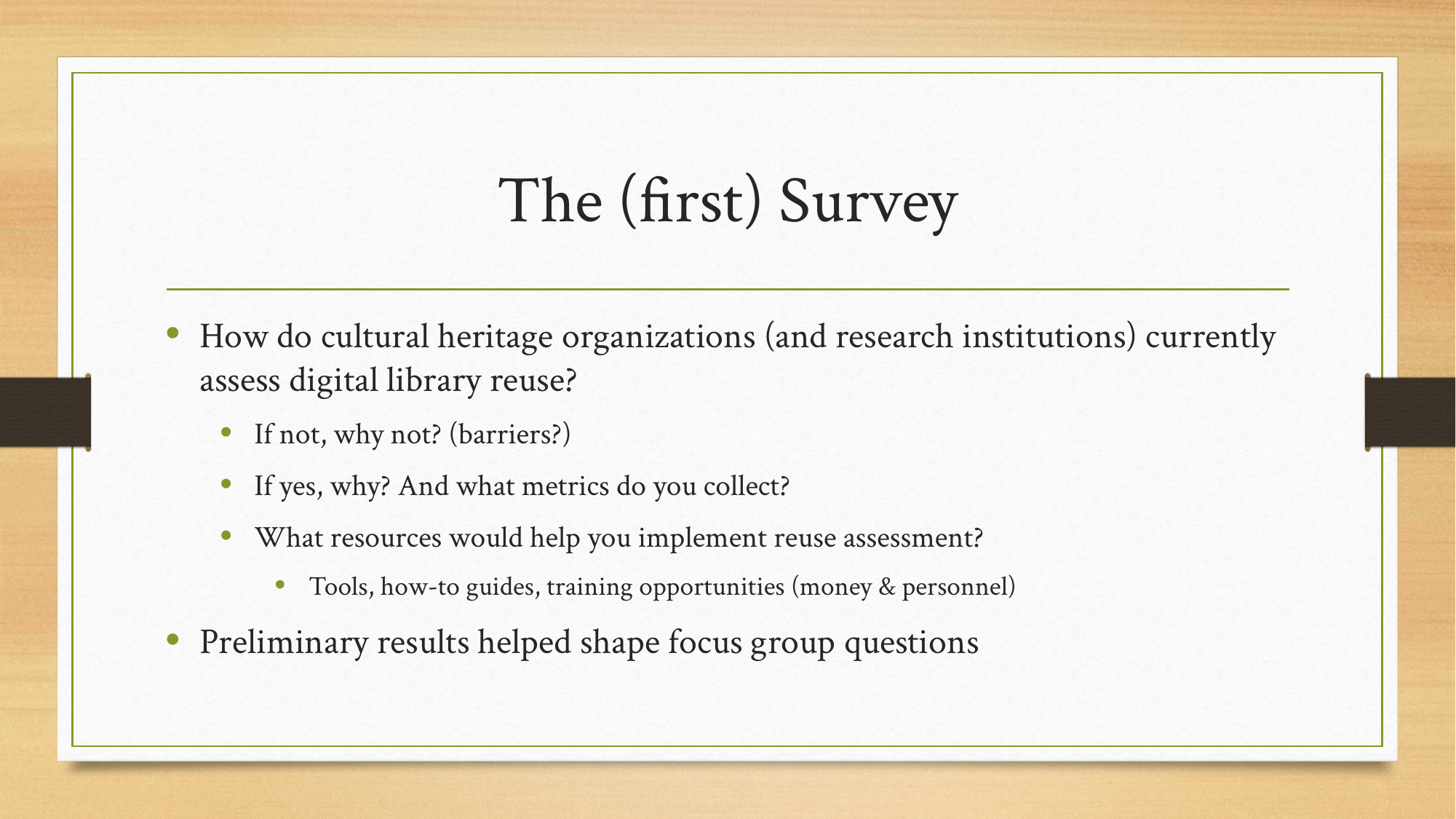

# The (first) Survey
How do cultural heritage organizations (and research institutions) currently assess digital library reuse?
If not, why not? (barriers?)
If yes, why? And what metrics do you collect?
What resources would help you implement reuse assessment?
Tools, how-to guides, training opportunities (money & personnel)
Preliminary results helped shape focus group questions